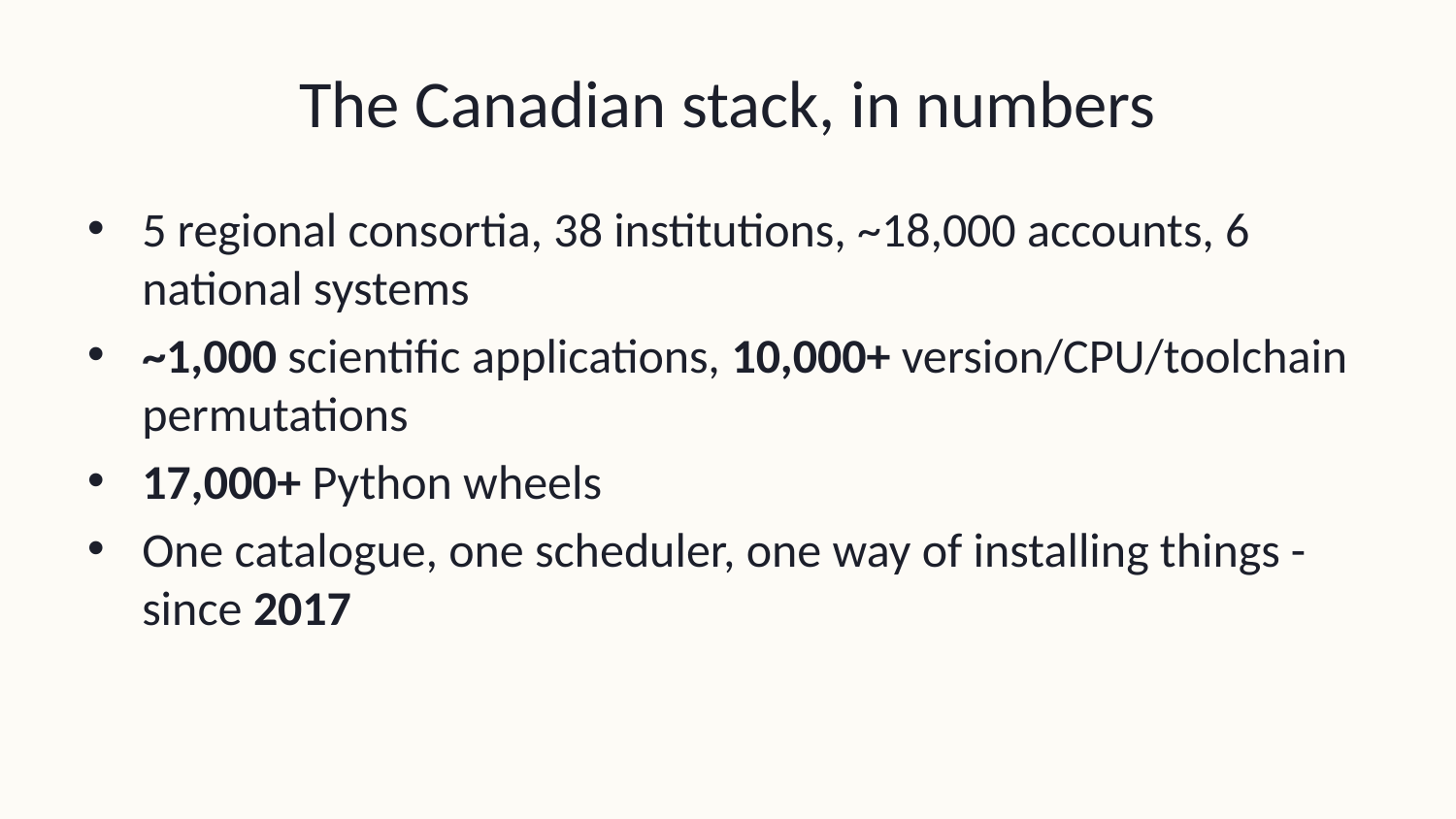

# The Canadian stack, in numbers
5 regional consortia, 38 institutions, ~18,000 accounts, 6 national systems
~1,000 scientific applications, 10,000+ version/CPU/toolchain permutations
17,000+ Python wheels
One catalogue, one scheduler, one way of installing things - since 2017